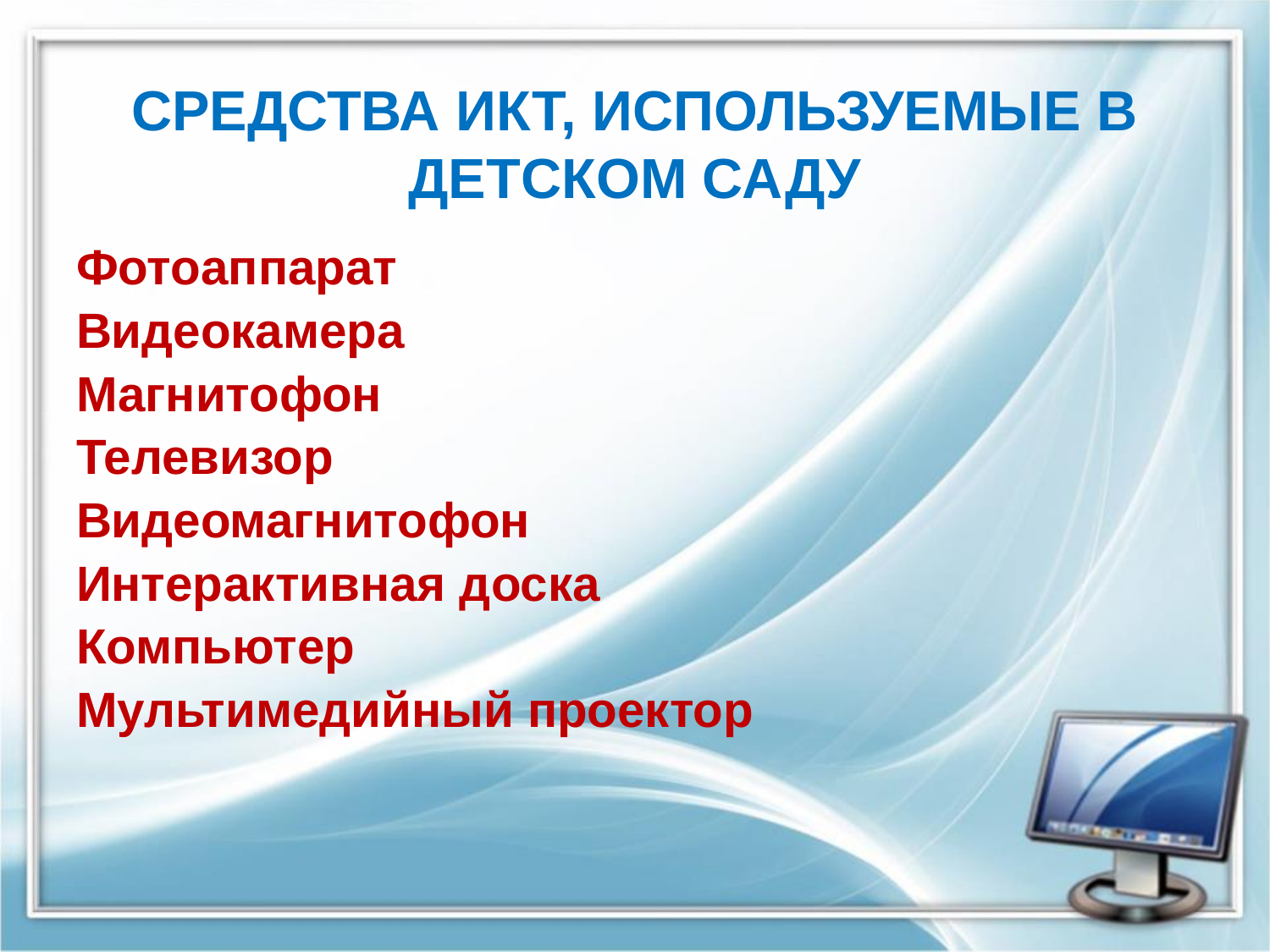

# СРЕДСТВА ИКТ, ИСПОЛЬЗУЕМЫЕ В ДЕТСКОМ САДУ
Фотоаппарат
Видеокамера
Магнитофон
Телевизор
Видеомагнитофон
Интерактивная доска
Компьютер
Мультимедийный проектор